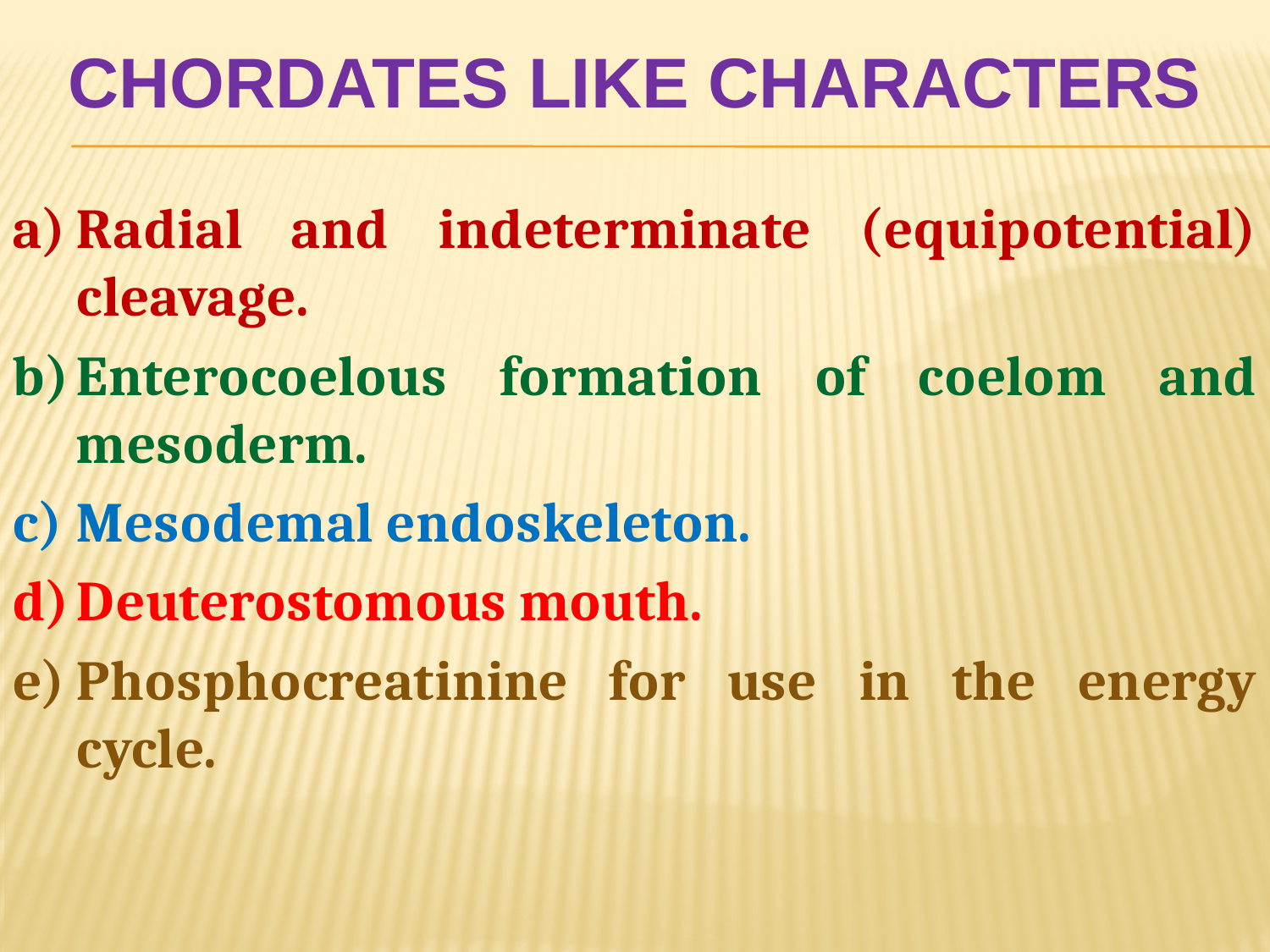

# CHORDATES LIKE CHARACTERS
Radial and indeterminate (equipotential) cleavage.
Enterocoelous formation of coelom and mesoderm.
Mesodemal endoskeleton.
Deuterostomous mouth.
Phosphocreatinine for use in the energy cycle.